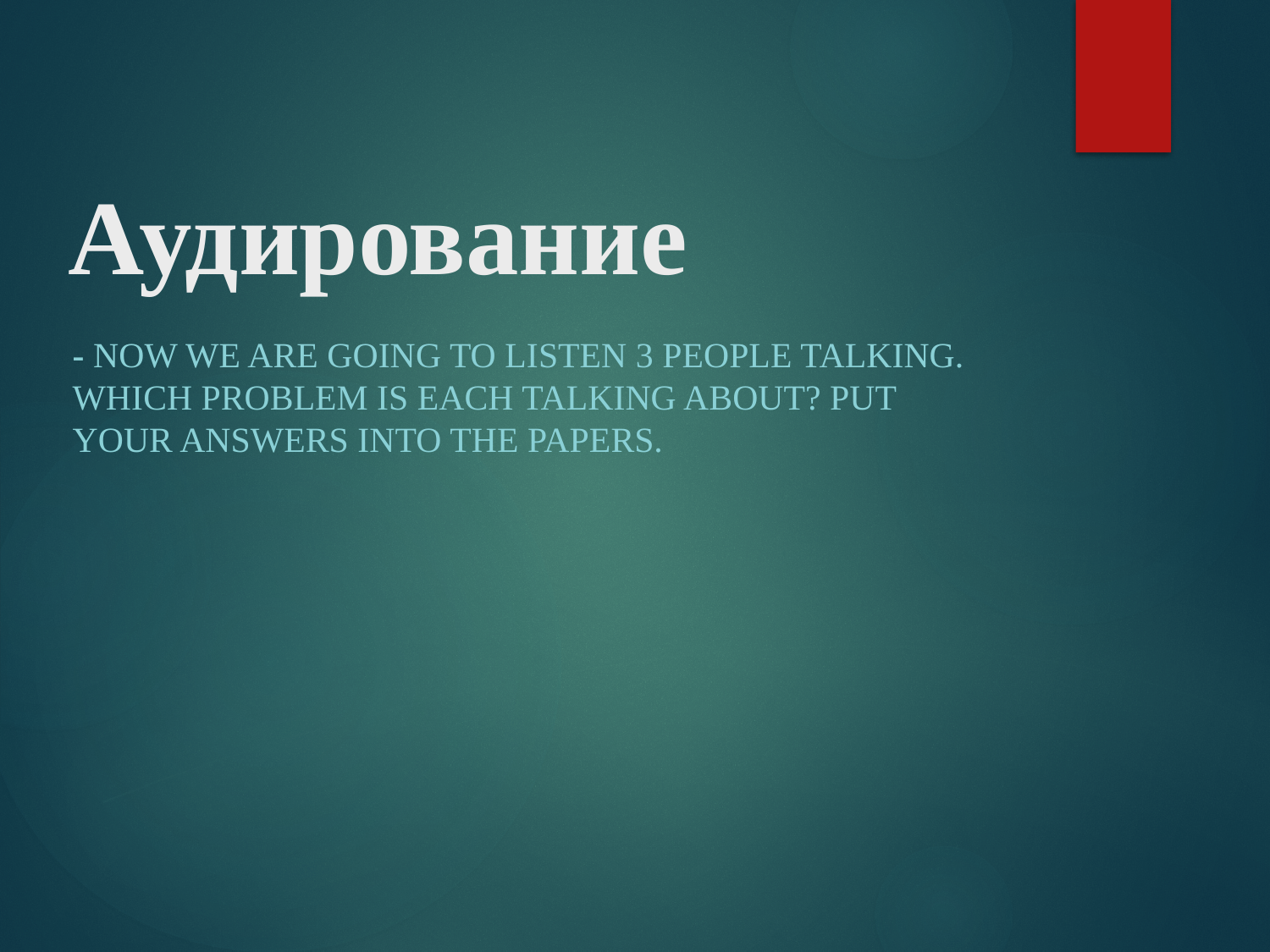

# Аудирование
- Now we are going to listen 3 people talking. Which problem is each talking about? Put your answers into the papers.